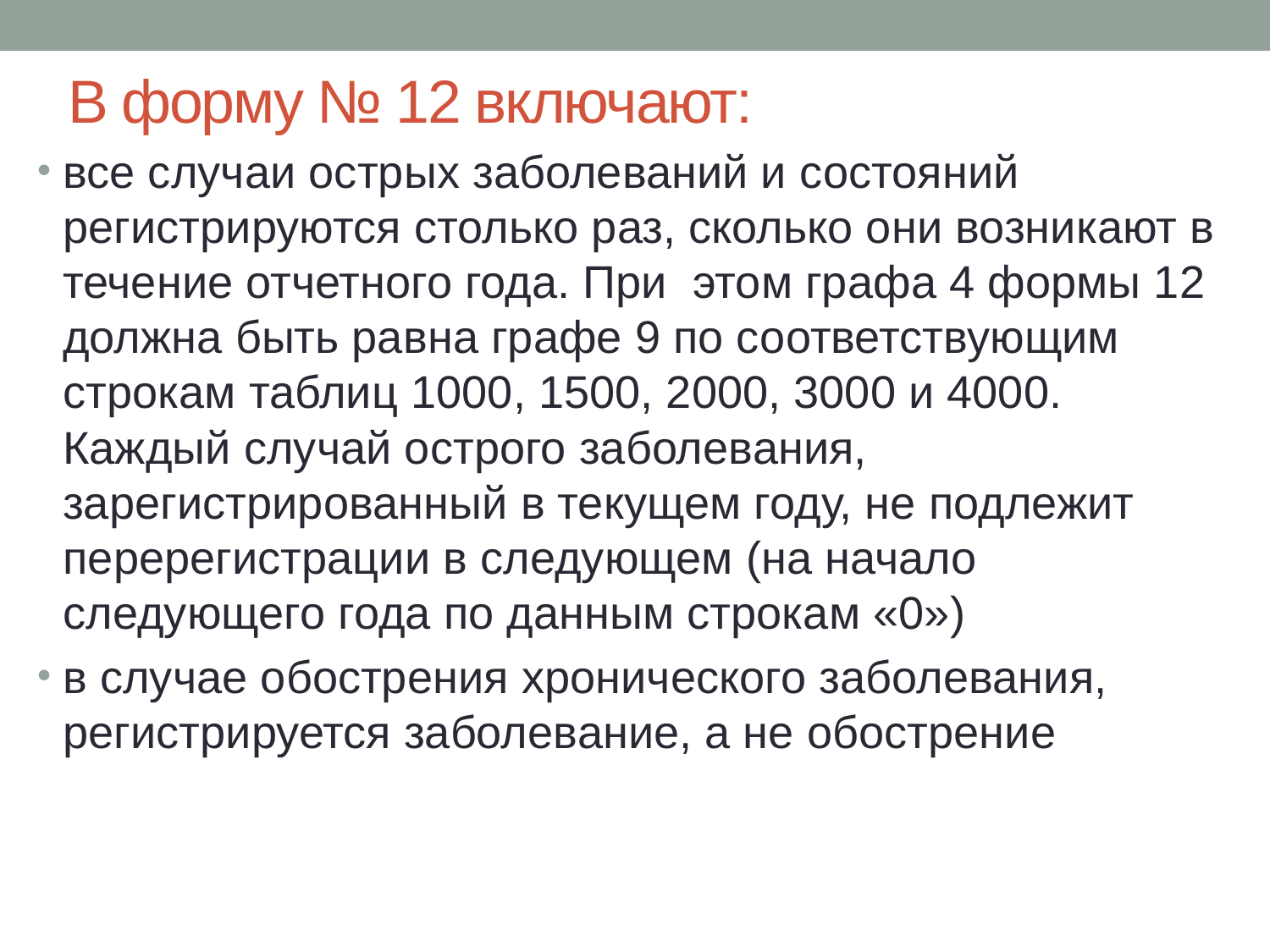

# В форму № 12 включают:
все случаи острых заболеваний и состояний регистрируются столько раз, сколько они возникают в течение отчетного года. При  этом графа 4 формы 12 должна быть равна графе 9 по соответствующим строкам таблиц 1000, 1500, 2000, 3000 и 4000. Каждый случай острого заболевания, зарегистрированный в текущем году, не подлежит перерегистрации в следующем (на начало следующего года по данным строкам «0»)
в случае обострения хронического заболевания, регистрируется заболевание, а не обострение